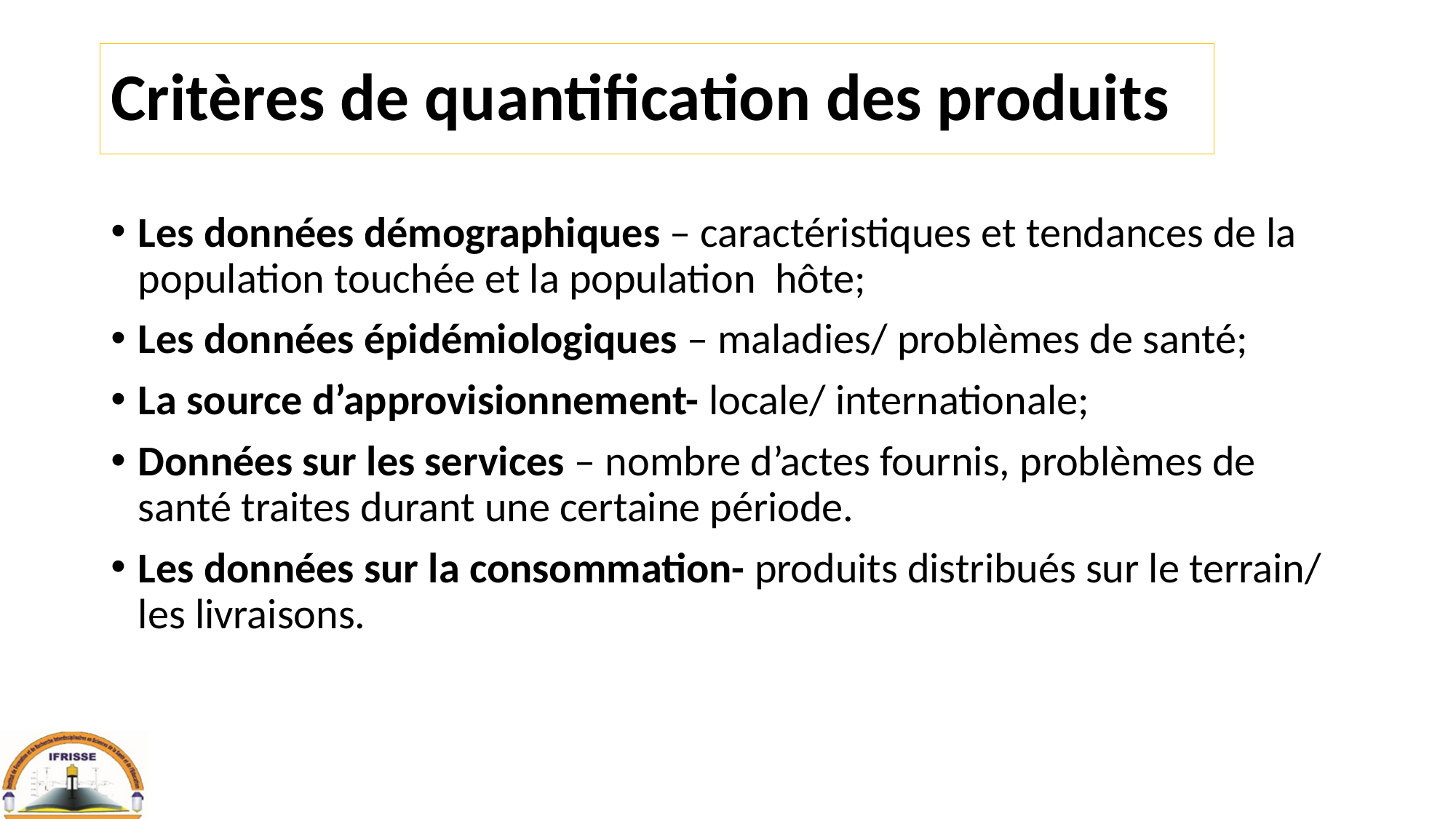

# Critères de quantification des produits
Les données démographiques – caractéristiques et tendances de la population touchée et la population  hôte;
Les données épidémiologiques – maladies/ problèmes de santé;
La source d’approvisionnement- locale/ internationale;
Données sur les services – nombre d’actes fournis, problèmes de santé traites durant une certaine période.
Les données sur la consommation- produits distribués sur le terrain/ les livraisons.